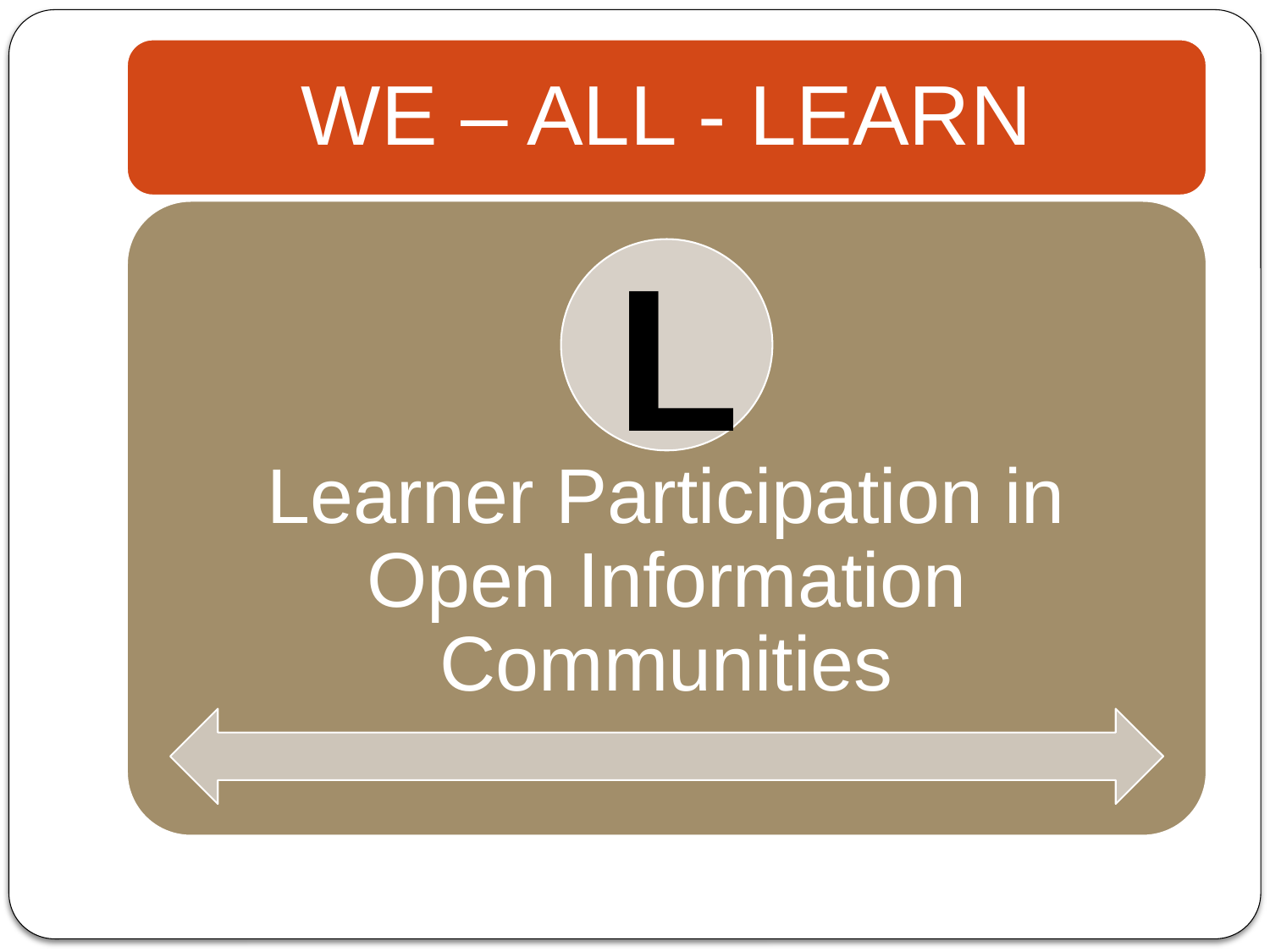

#
WE – ALL - LEARN

Learner Participation in Open Information Communities
L